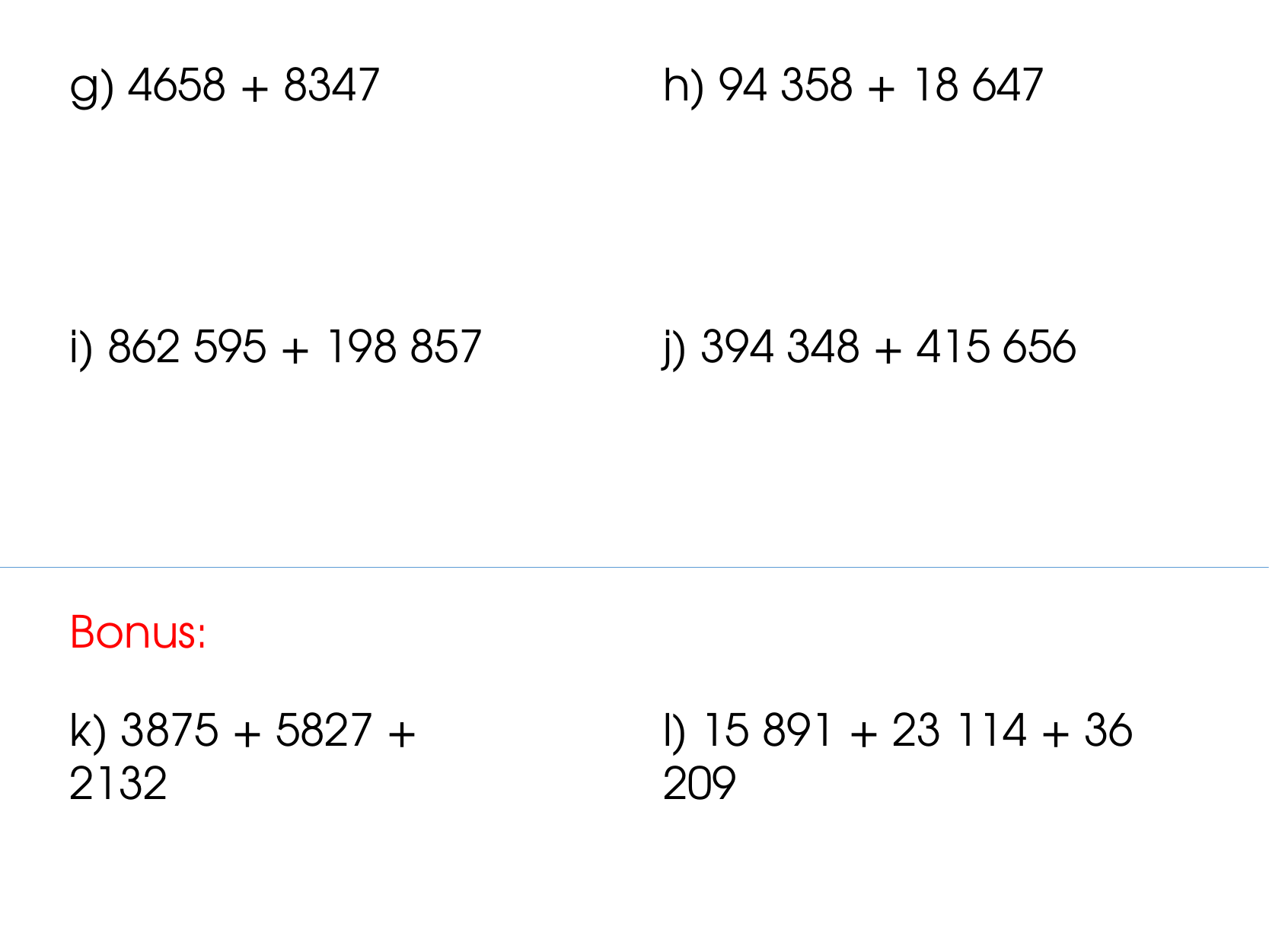

g) 4658 + 8347
h) 94 358 + 18 647
i) 862 595 + 198 857
j) 394 348 + 415 656
Bonus:
k) 3875 + 5827 + 2132
l) 15 891 + 23 114 + 36 209